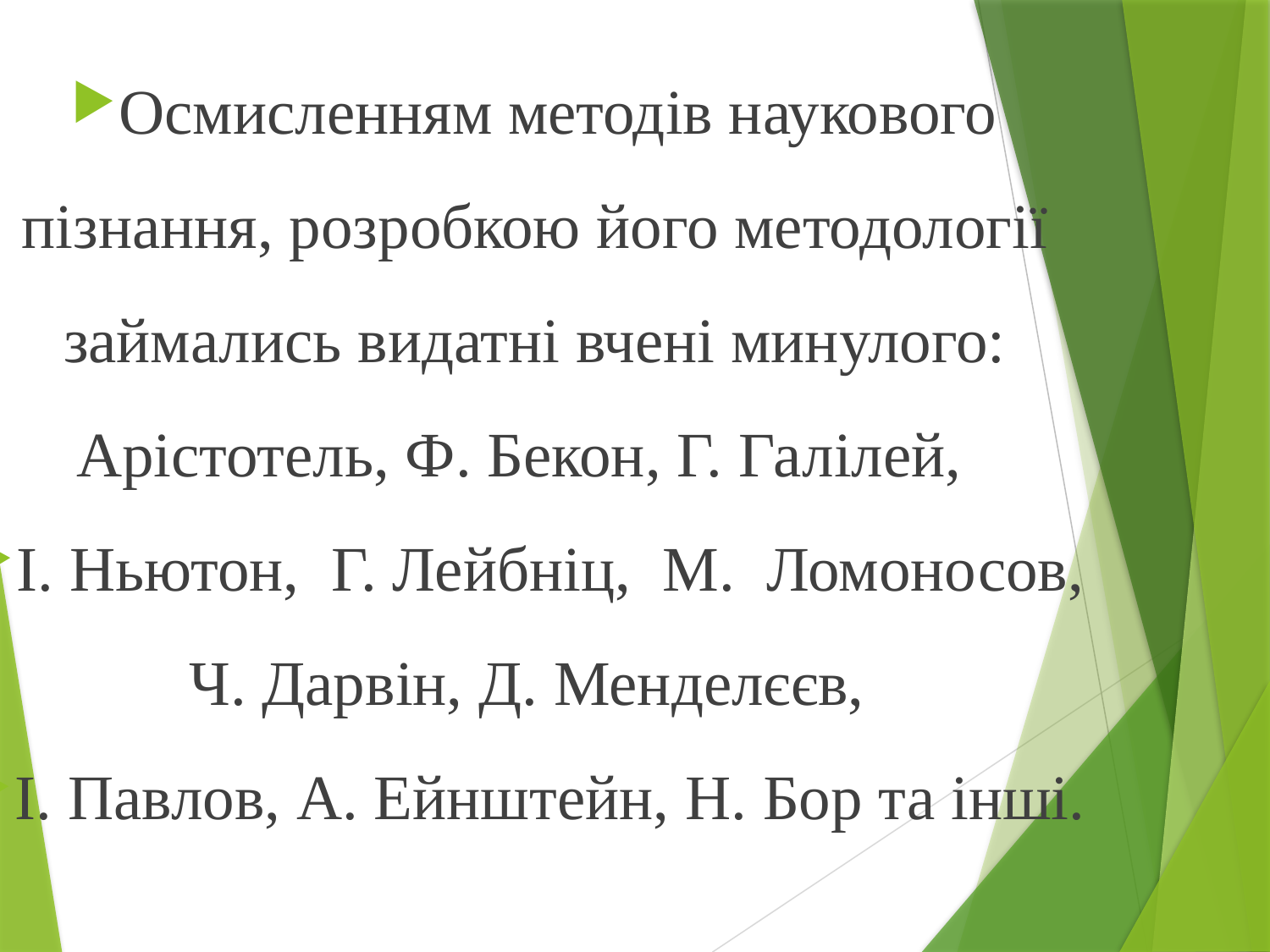

Осмисленням методів наукового пізнання, розробкою його методології займались видатні вчені минулого: Арістотель, Ф. Бекон, Г. Галілей,
І. Ньютон,  Г. Лейбніц,  М.  Ломоносов,  Ч. Дарвін, Д. Менделєєв,
І. Павлов, А. Ейнштейн, Н. Бор та інші.